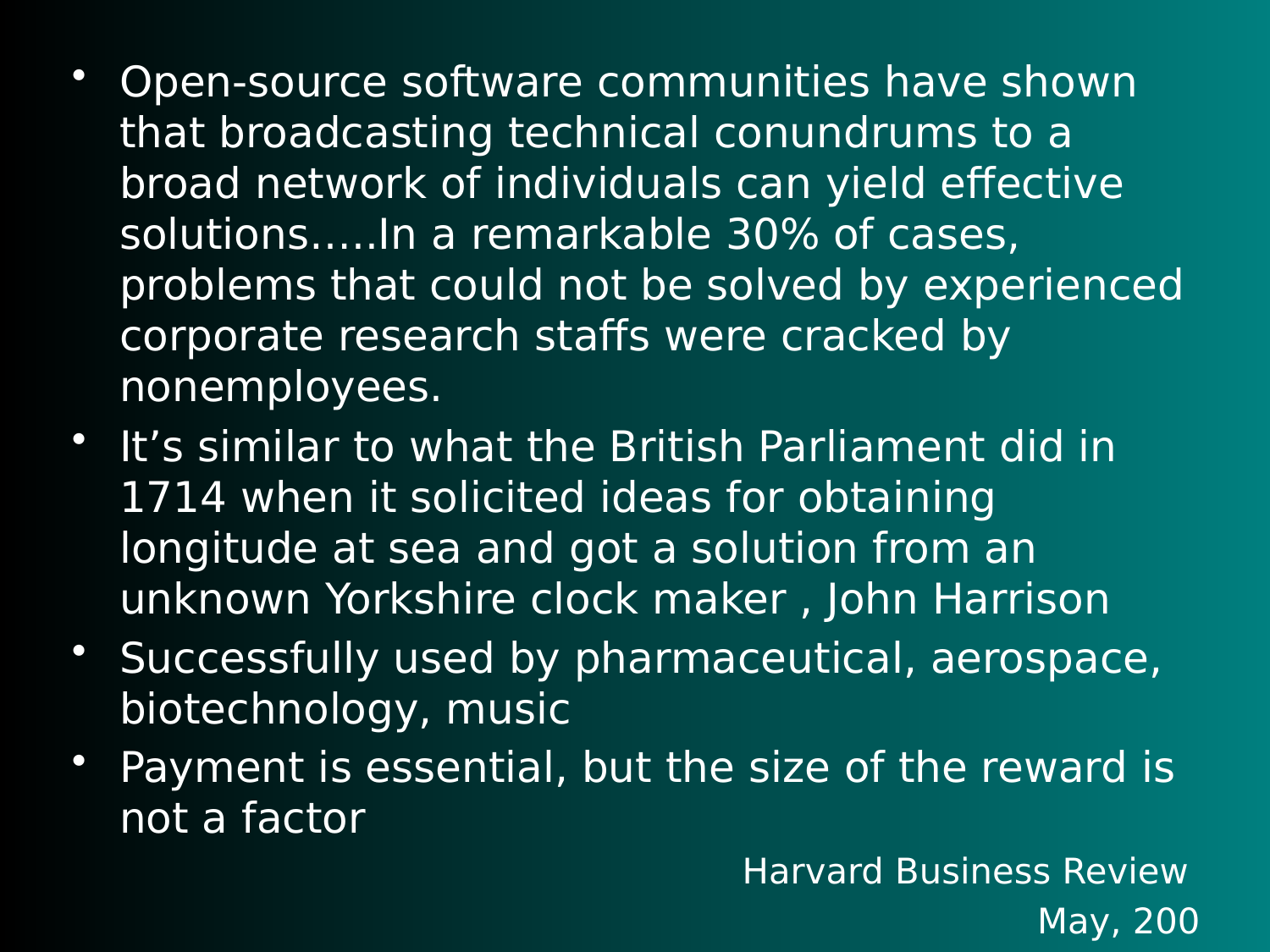

Open-source software communities have shown that broadcasting technical conundrums to a broad network of individuals can yield effective solutions…..In a remarkable 30% of cases, problems that could not be solved by experienced corporate research staffs were cracked by nonemployees.
It’s similar to what the British Parliament did in 1714 when it solicited ideas for obtaining longitude at sea and got a solution from an unknown Yorkshire clock maker , John Harrison
Successfully used by pharmaceutical, aerospace, biotechnology, music
Payment is essential, but the size of the reward is not a factor
Harvard Business Review
May, 200